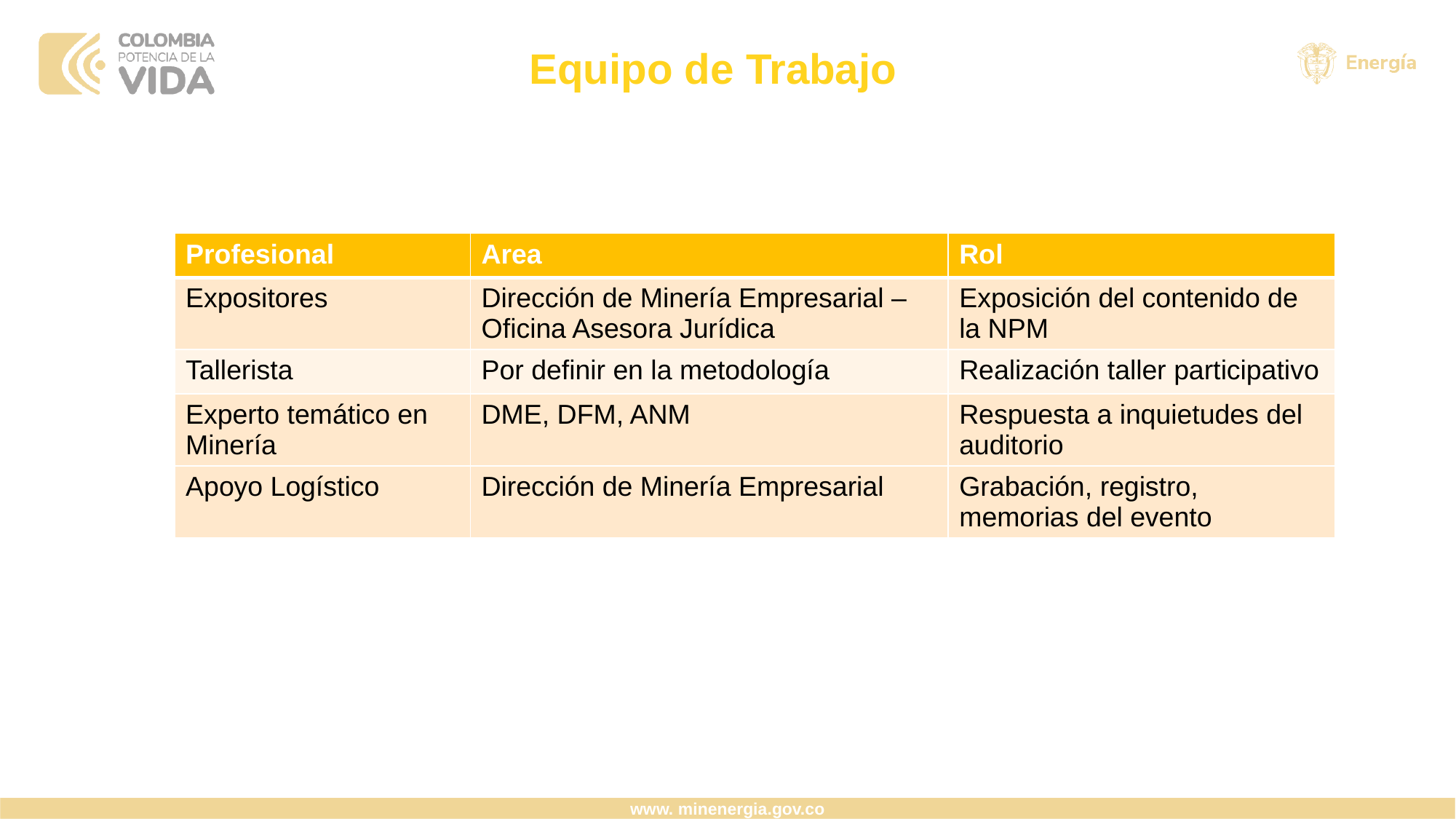

# Equipo de Trabajo
| Profesional | Area | Rol |
| --- | --- | --- |
| Expositores | Dirección de Minería Empresarial – Oficina Asesora Jurídica | Exposición del contenido de la NPM |
| Tallerista | Por definir en la metodología | Realización taller participativo |
| Experto temático en Minería | DME, DFM, ANM | Respuesta a inquietudes del auditorio |
| Apoyo Logístico | Dirección de Minería Empresarial | Grabación, registro, memorias del evento |
www. minenergia.gov.co